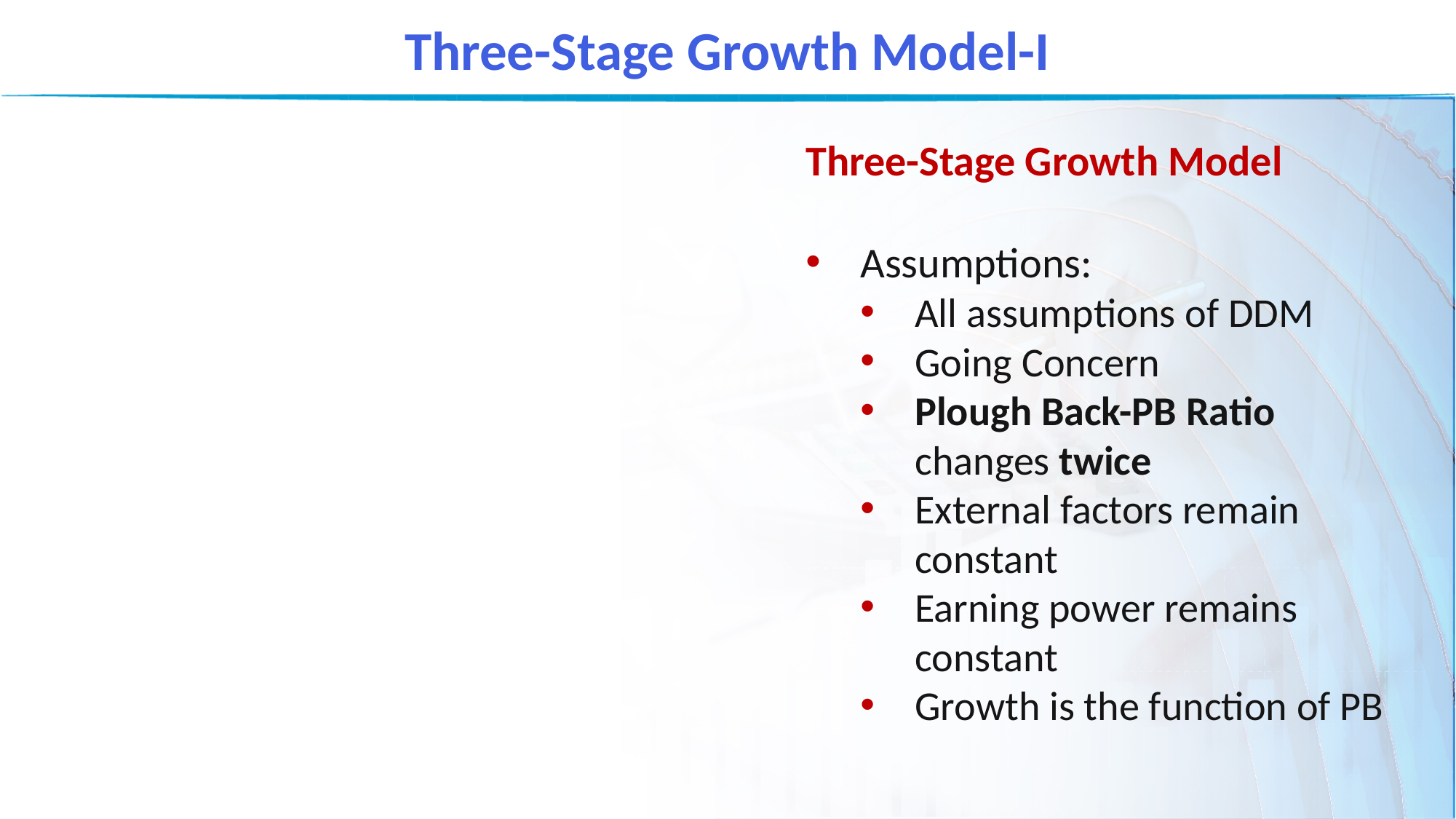

Three-Stage Growth Model-I
Three-Stage Growth Model

Assumptions:
All assumptions of DDM
Going Concern
Plough Back-PB Ratio changes twice
External factors remain constant
Earning power remains constant
Growth is the function of PB